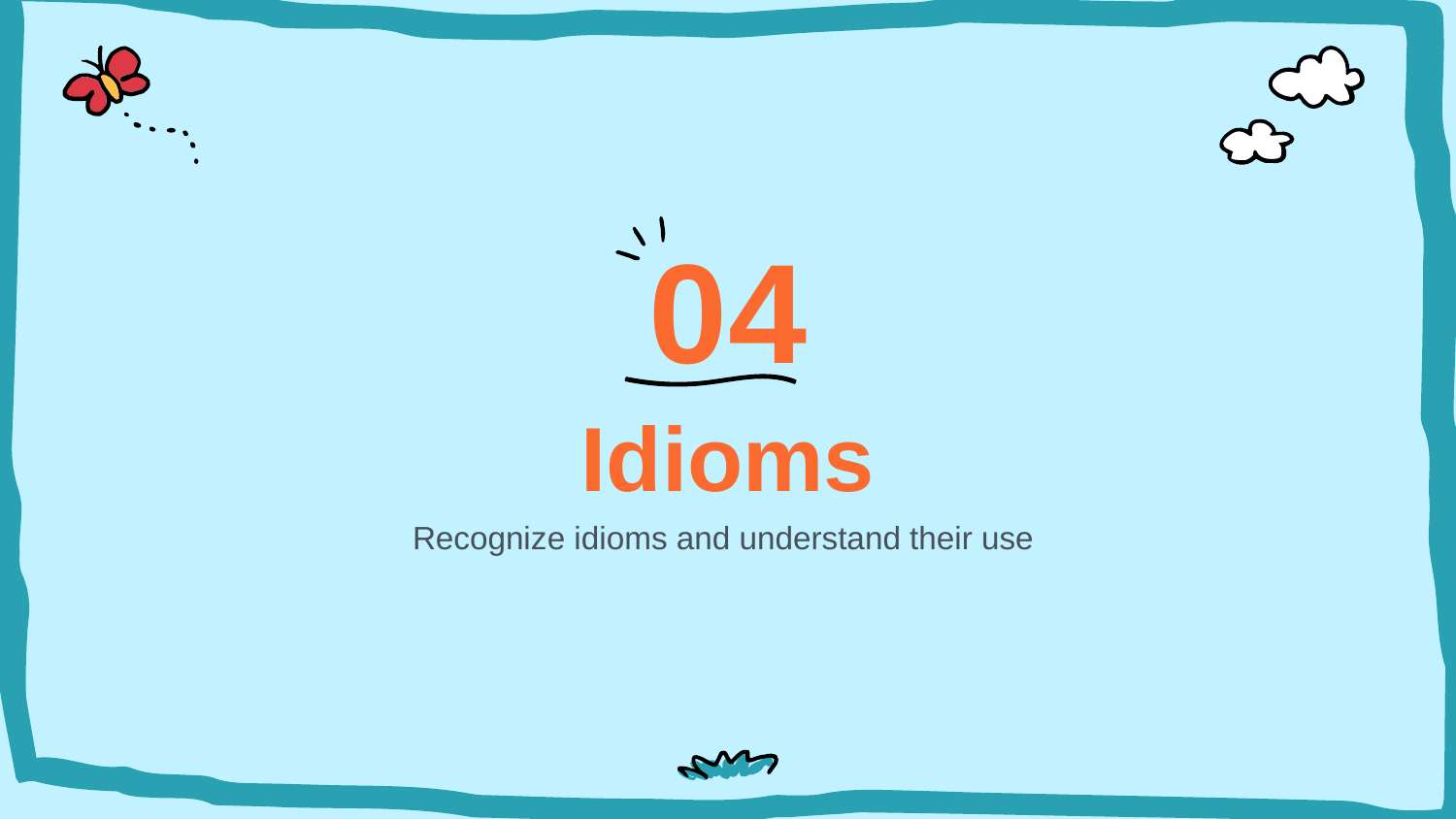

04

# Idioms
Recognize idioms and understand their use